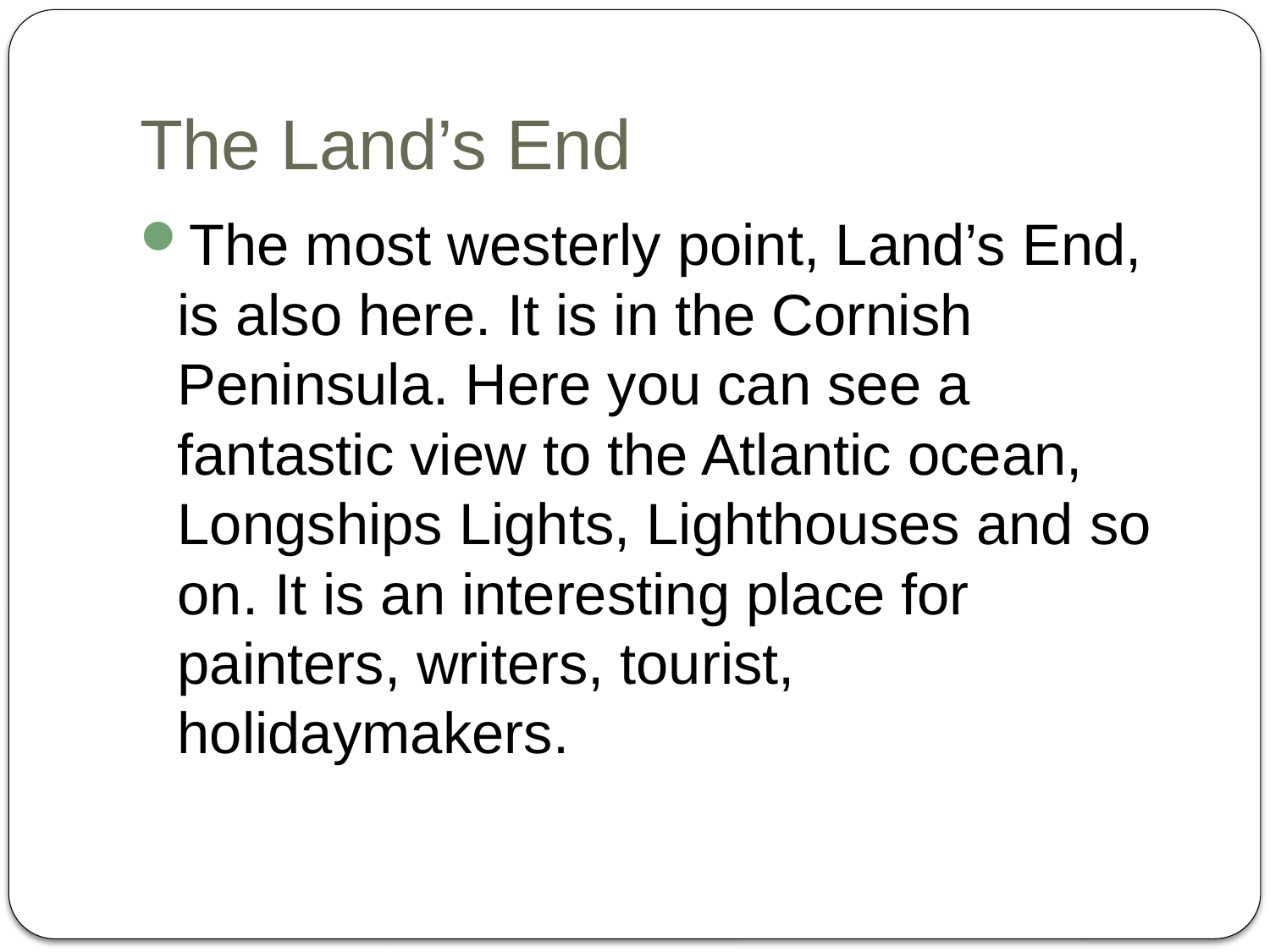

# The Land’s End
The most westerly point, Land’s End, is also here. It is in the Cornish Peninsula. Here you can see a fantastic view to the Atlantic ocean, Longships Lights, Lighthouses and so on. It is an interesting place for painters, writers, tourist, holidaymakers.